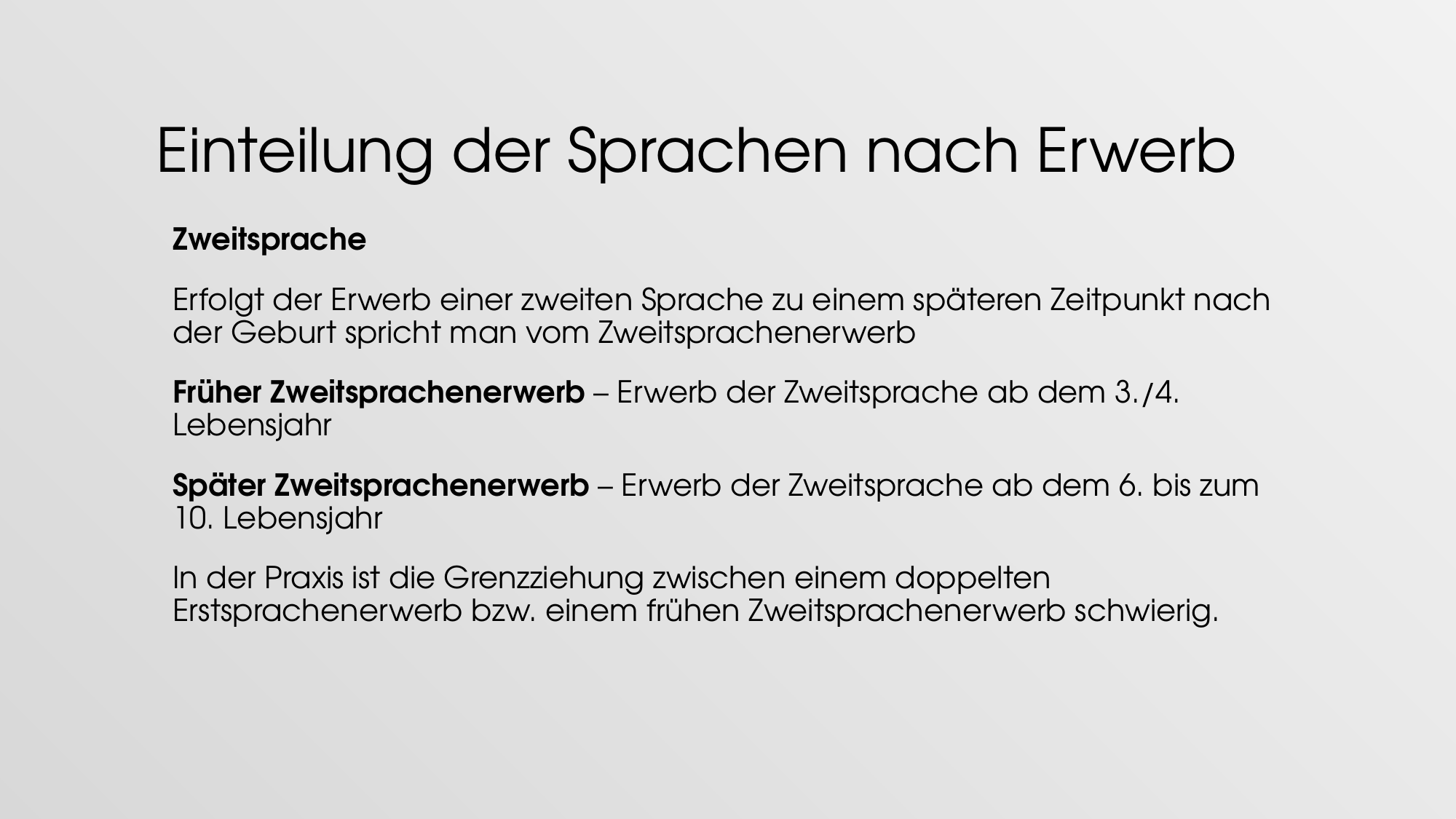

# Einteilung der Sprachen nach Erwerb
Zweitsprache
Erfolgt der Erwerb einer zweiten Sprache zu einem späteren Zeitpunkt nach der Geburt spricht man vom Zweitsprachenerwerb
Früher Zweitsprachenerwerb – Erwerb der Zweitsprache ab dem 3./4. Lebensjahr
Später Zweitsprachenerwerb – Erwerb der Zweitsprache ab dem 6. bis zum 10. Lebensjahr
In der Praxis ist die Grenzziehung zwischen einem doppelten Erstsprachenerwerb bzw. einem frühen Zweitsprachenerwerb schwierig.